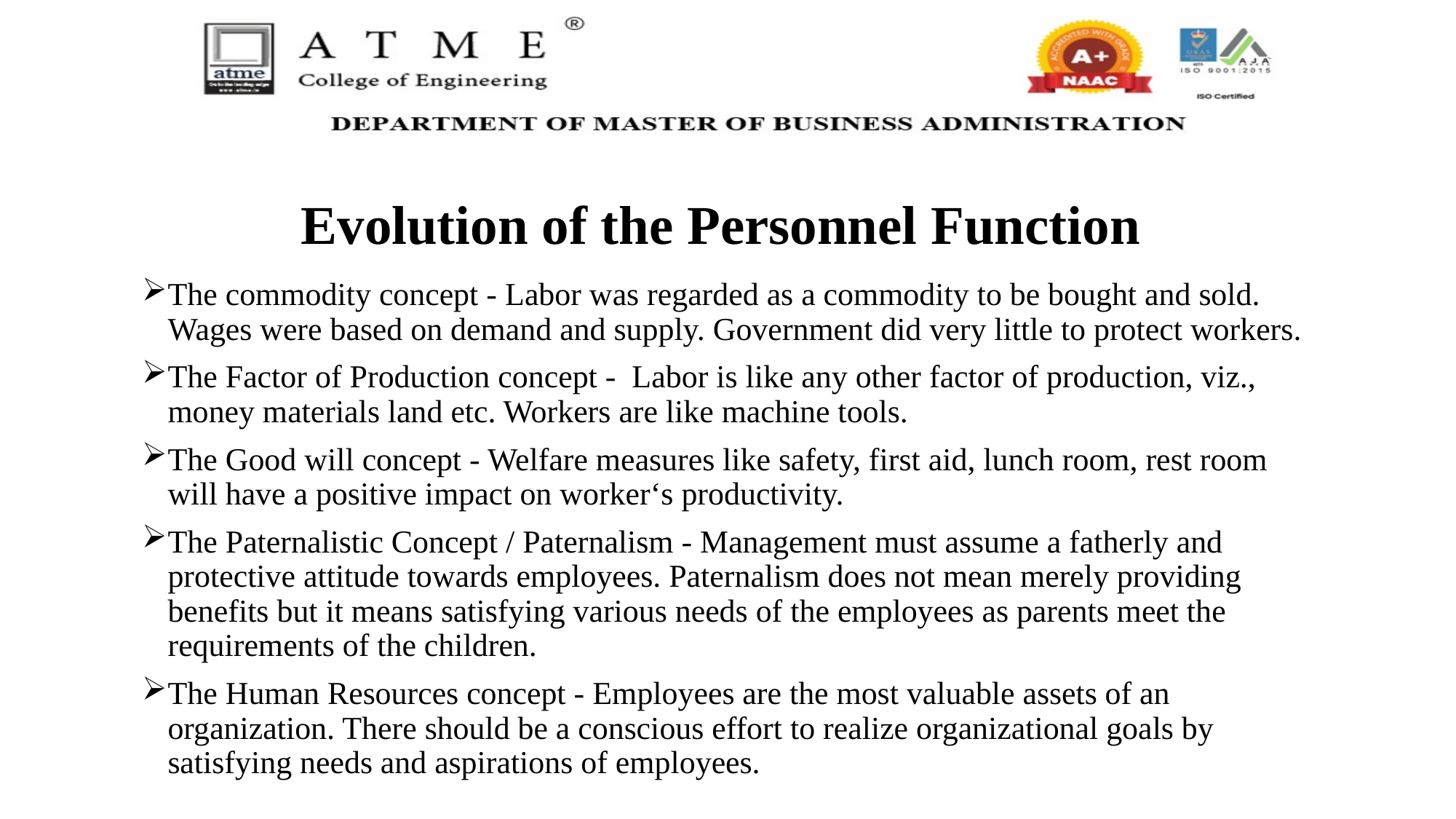

# Evolution of the Personnel Function
The commodity concept - Labor was regarded as a commodity to be bought and sold. Wages were based on demand and supply. Government did very little to protect workers.
The Factor of Production concept -  Labor is like any other factor of production, viz., money materials land etc. Workers are like machine tools.
The Good will concept - Welfare measures like safety, first aid, lunch room, rest room will have a positive impact on worker‘s productivity.
The Paternalistic Concept / Paternalism - Management must assume a fatherly and protective attitude towards employees. Paternalism does not mean merely providing benefits but it means satisfying various needs of the employees as parents meet the requirements of the children.
The Human Resources concept - Employees are the most valuable assets of an organization. There should be a conscious effort to realize organizational goals by satisfying needs and aspirations of employees.